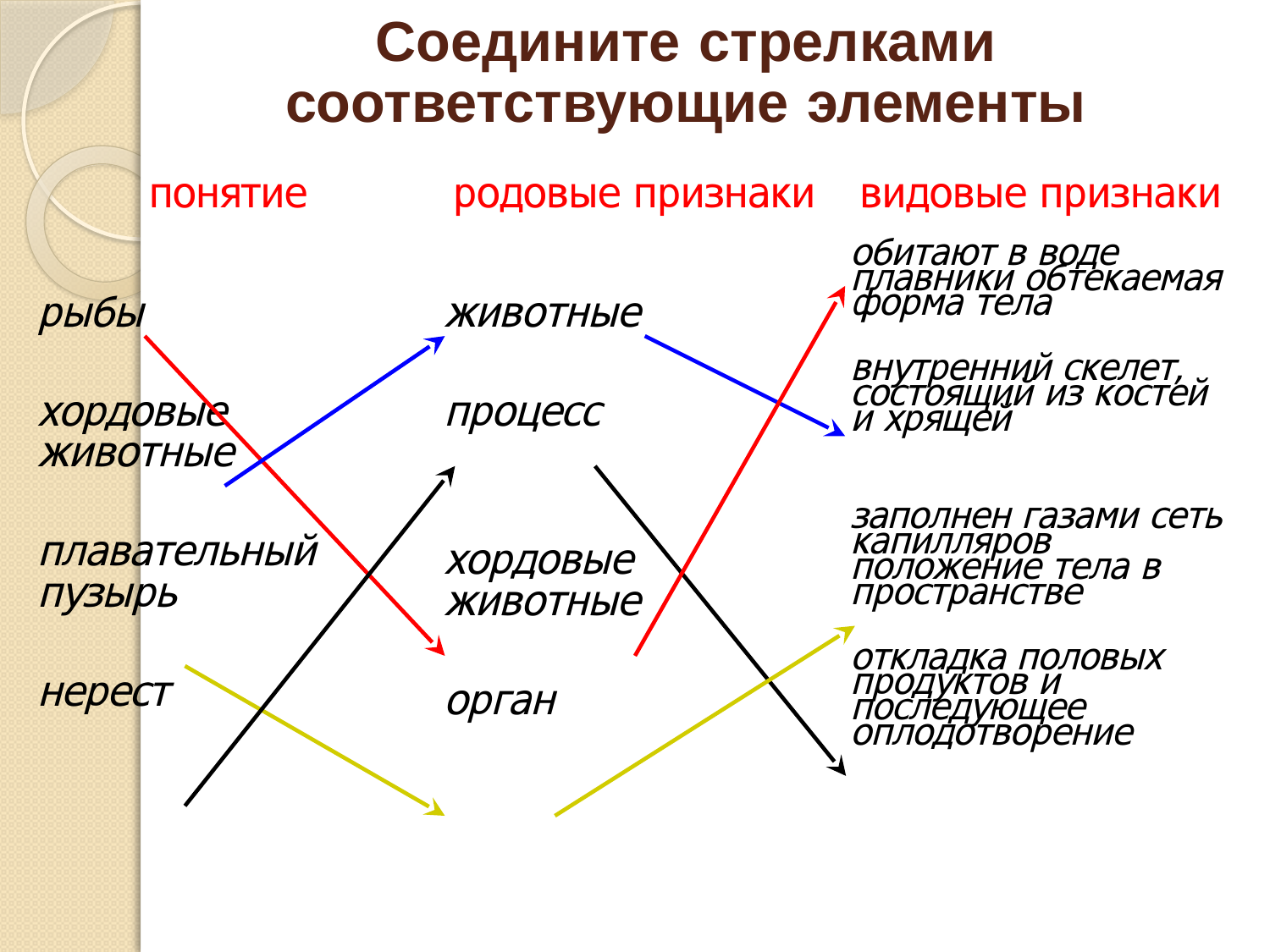

# Соедините стрелками соответствующие элементы
| понятие | родовые признаки | видовые признаки |
| --- | --- | --- |
| рыбы хордовые животные плавательный пузырь нерест | животные процесс хордовые животные орган | обитают в воде плавники обтекаемая форма тела внутренний скелет, состоящий из костей и хрящей заполнен газами сеть капилляров положение тела в пространстве откладка половых продуктов и последующее оплодотворение |